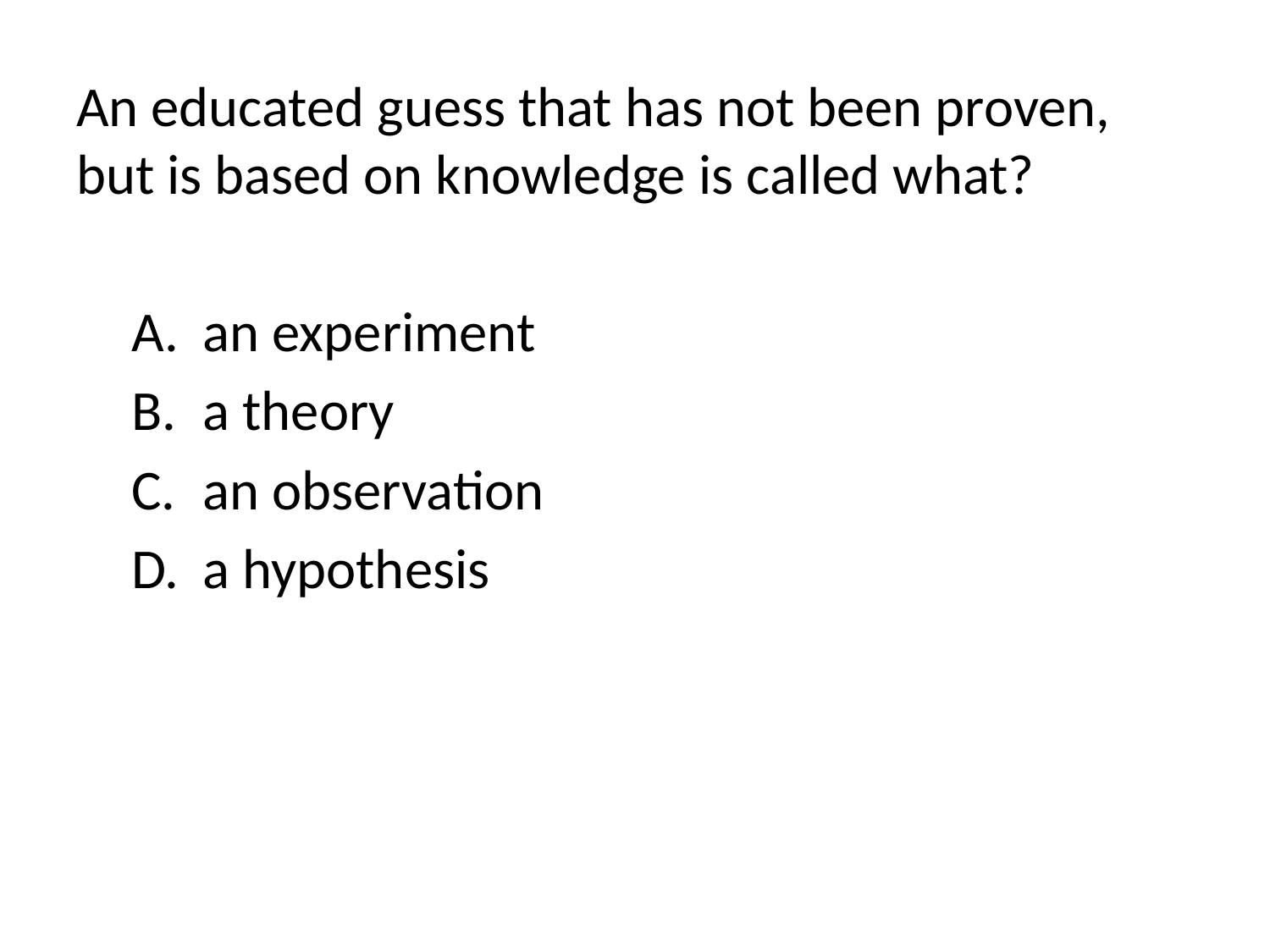

An educated guess that has not been proven, but is based on knowledge is called what?

an experiment
a theory
an observation
a hypothesis